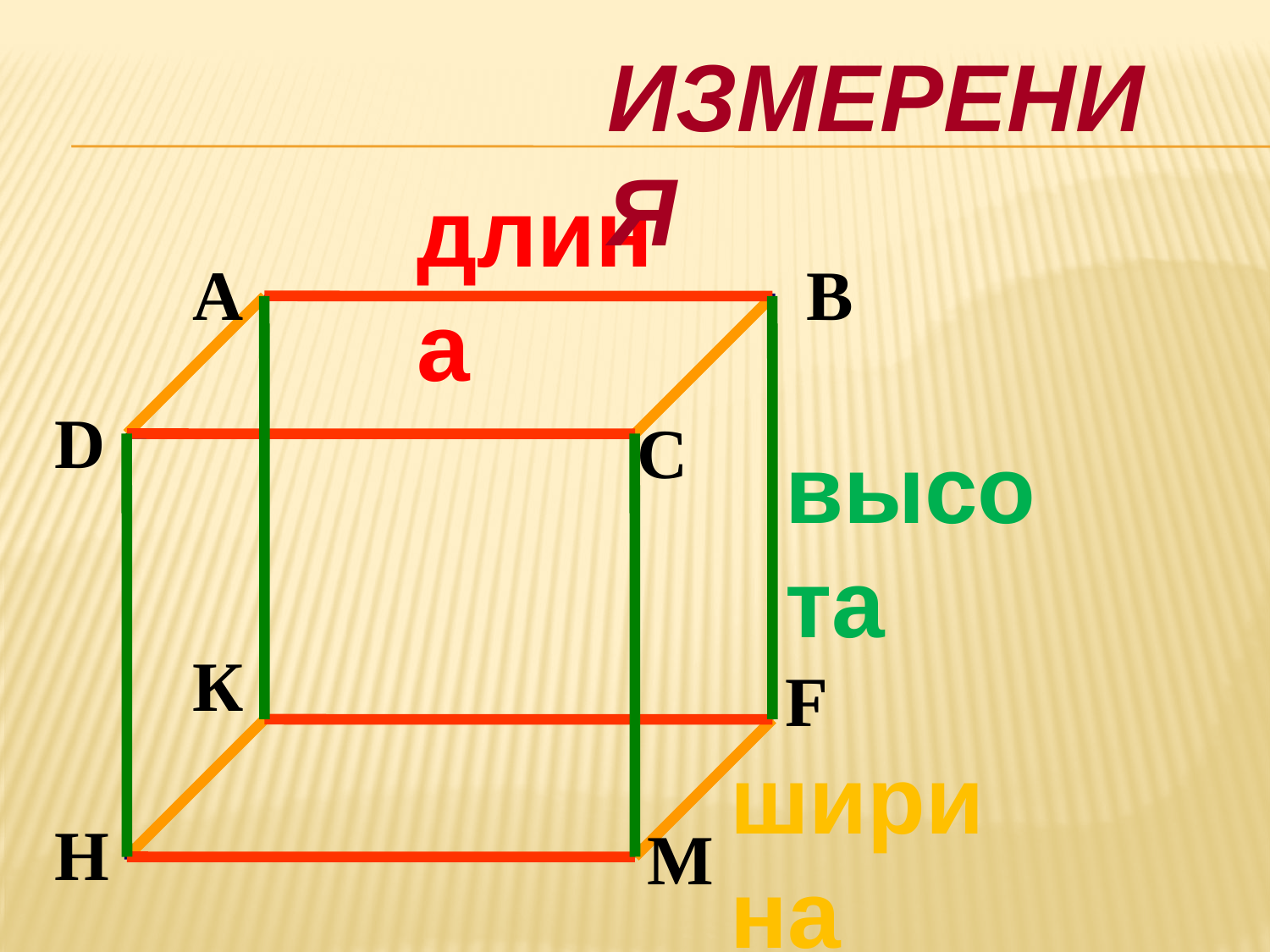

длина
ИЗМЕРЕНИЯ

A
B
D
C
К
F
H
М

 высота

ширина